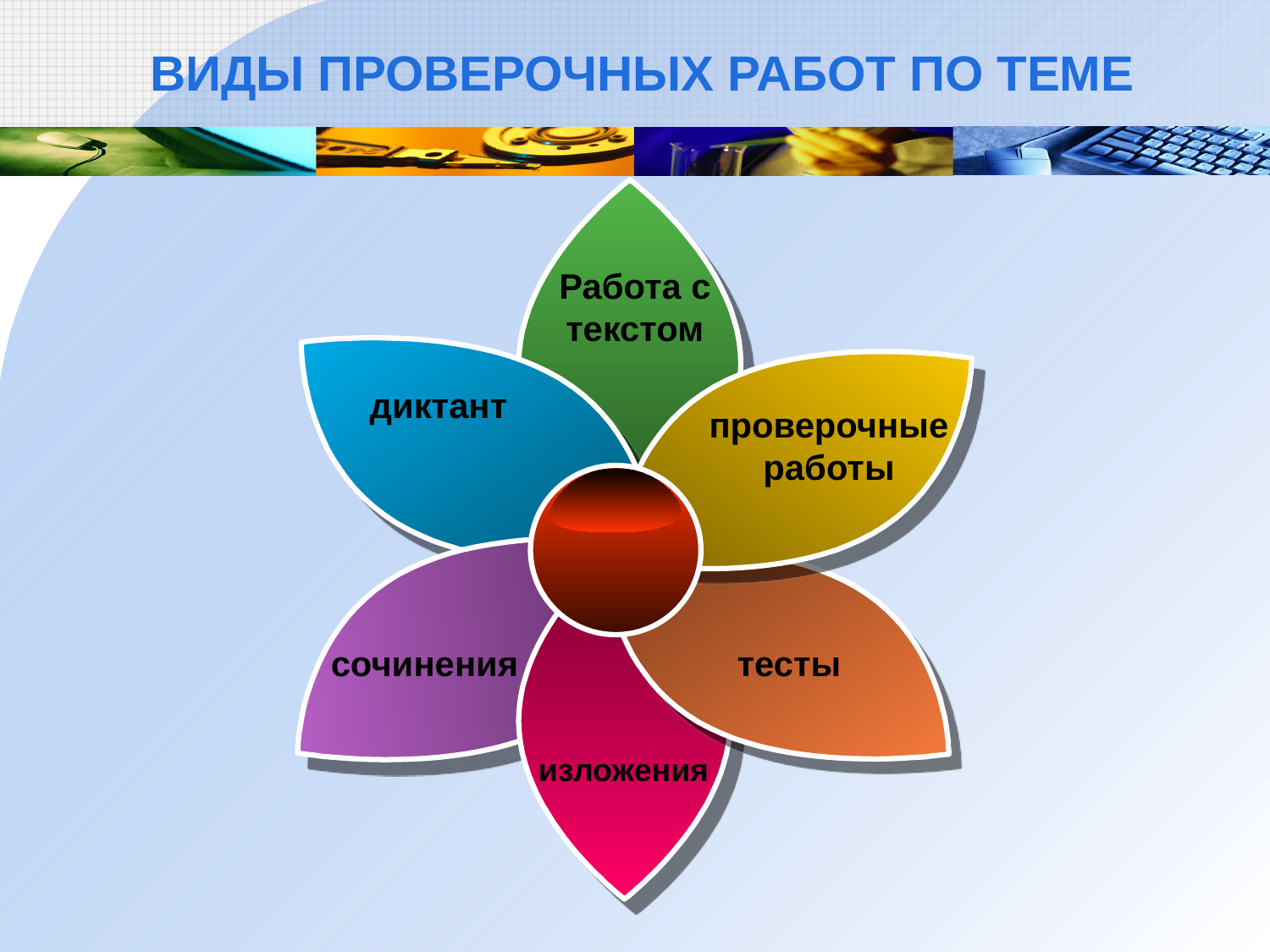

# ВИДЫ ПРОВЕРОЧНЫХ РАБОТ ПО ТЕМЕ

Работа с
текстом

диктант
проверочные
работы

сочинения
тесты
изложения